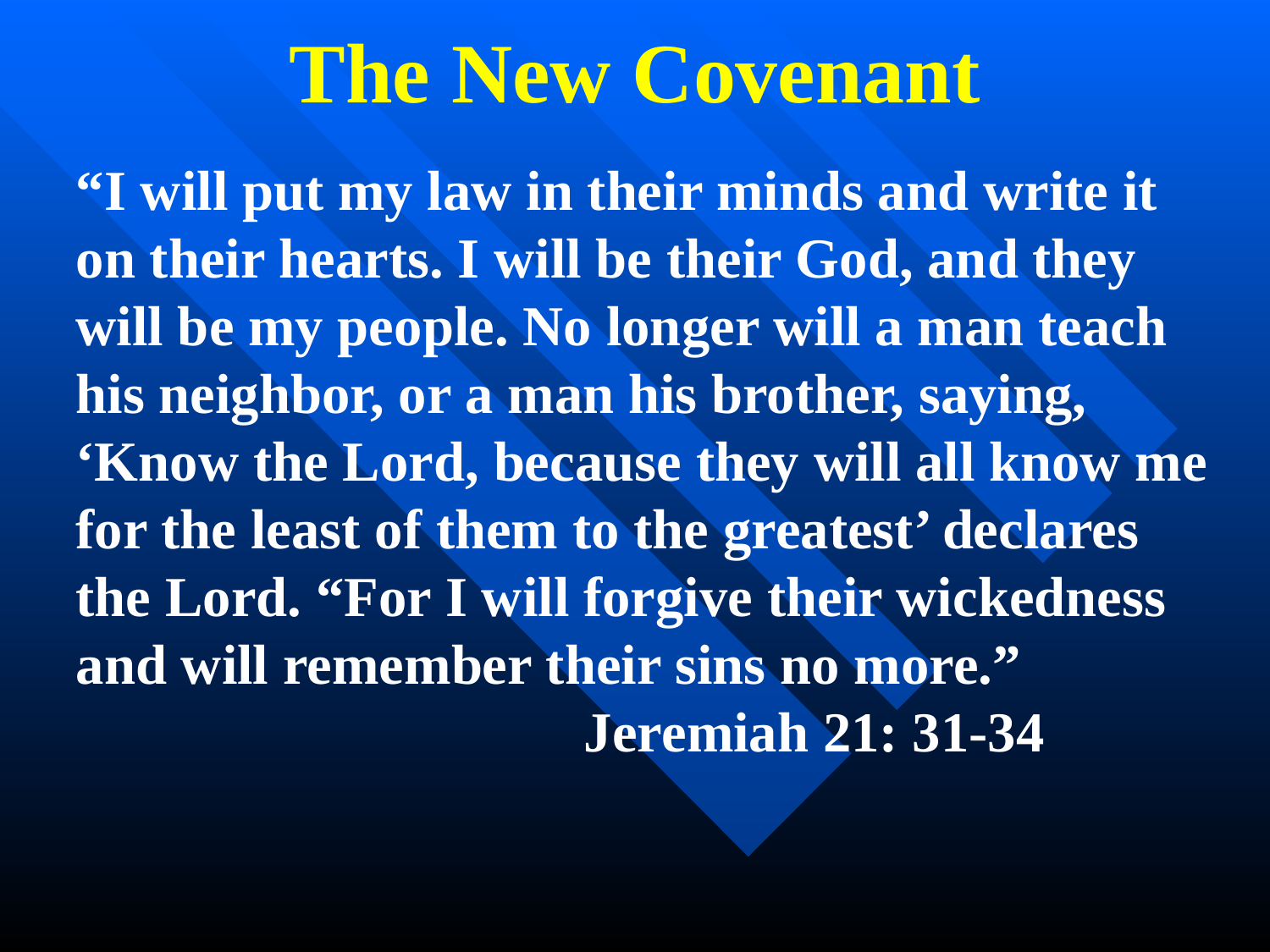

The New Covenant
“I will put my law in their minds and write it on their hearts. I will be their God, and they will be my people. No longer will a man teach his neighbor, or a man his brother, saying, ‘Know the Lord, because they will all know me for the least of them to the greatest’ declares the Lord. “For I will forgive their wickedness and will remember their sins no more.”
				Jeremiah 21: 31-34